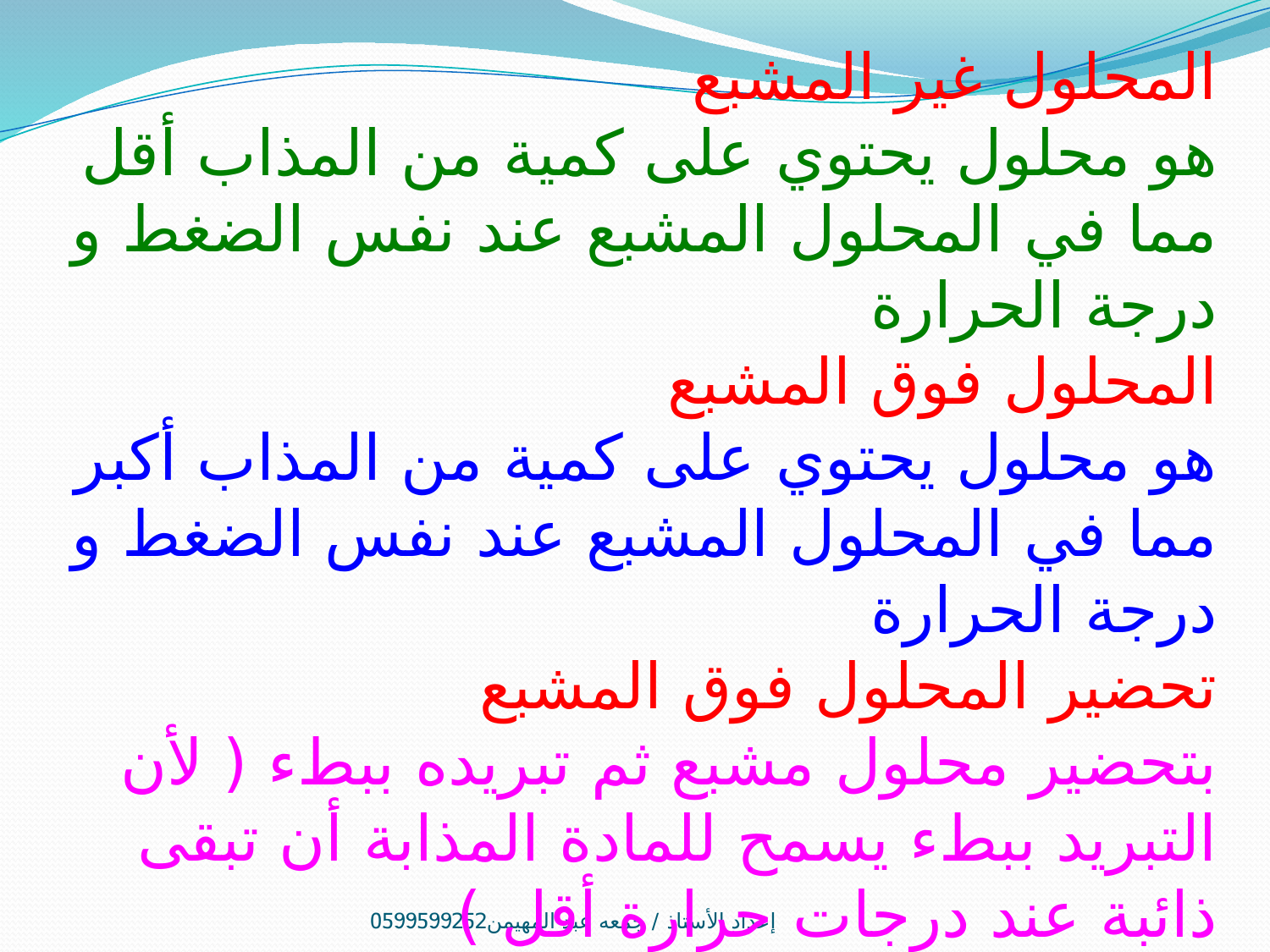

المحلول غير المشبع
هو محلول يحتوي على كمية من المذاب أقل مما في المحلول المشبع عند نفس الضغط و درجة الحرارة
المحلول فوق المشبع
هو محلول يحتوي على كمية من المذاب أكبر مما في المحلول المشبع عند نفس الضغط و درجة الحرارة
تحضير المحلول فوق المشبع
بتحضير محلول مشبع ثم تبريده ببطء ( لأن التبريد ببطء يسمح للمادة المذابة أن تبقى ذائبة عند درجات حرارة أقل )
إعداد الأستاذ / جمعه عبد المهيمن0599599252